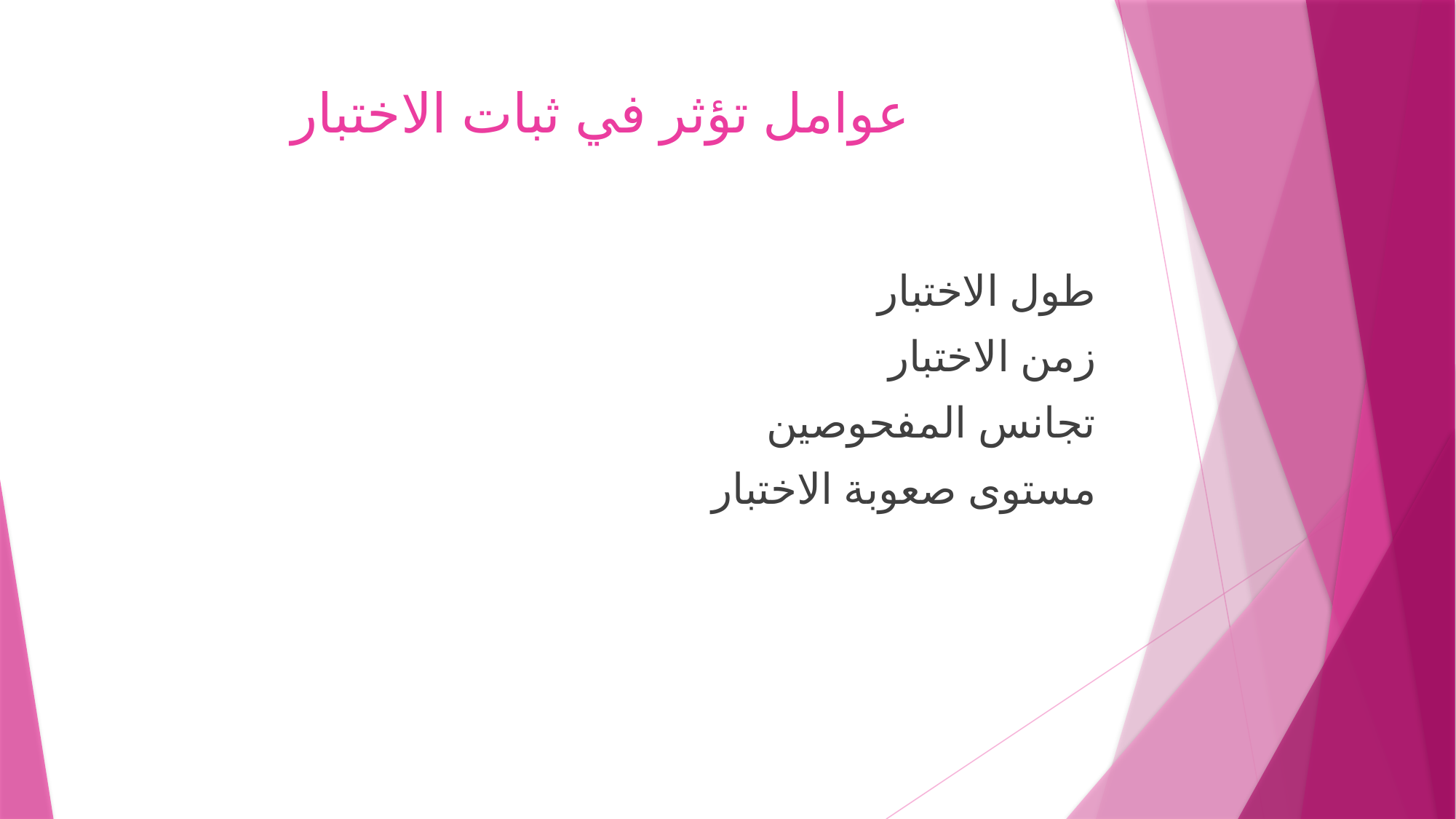

# عوامل تؤثر في ثبات الاختبار
طول الاختبار
زمن الاختبار
تجانس المفحوصين
مستوى صعوبة الاختبار